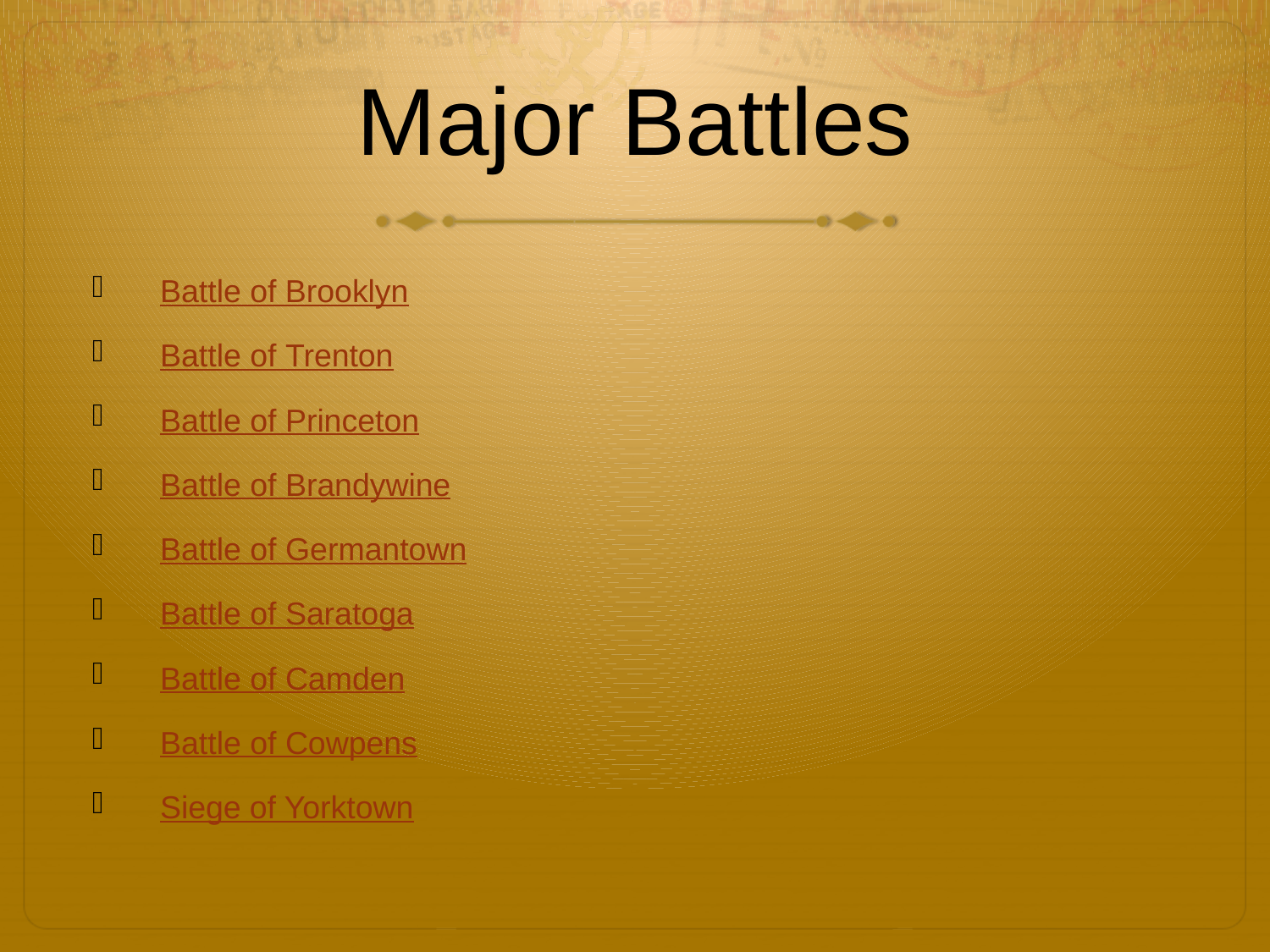

# Major Battles
Battle of Brooklyn
Battle of Trenton
Battle of Princeton
Battle of Brandywine
Battle of Germantown
Battle of Saratoga
Battle of Camden
Battle of Cowpens
Siege of Yorktown